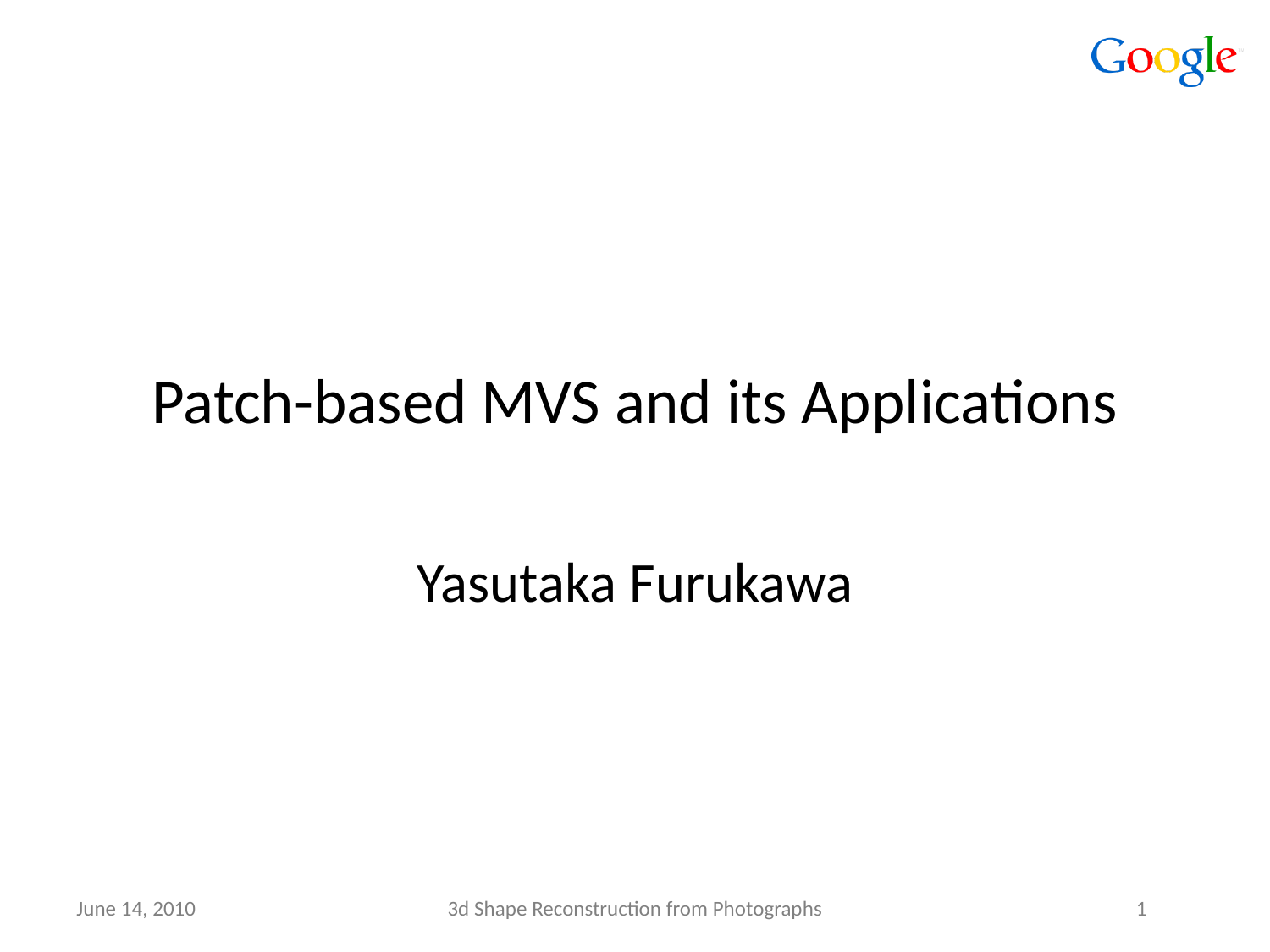

# Patch-based MVS and its Applications
Yasutaka Furukawa